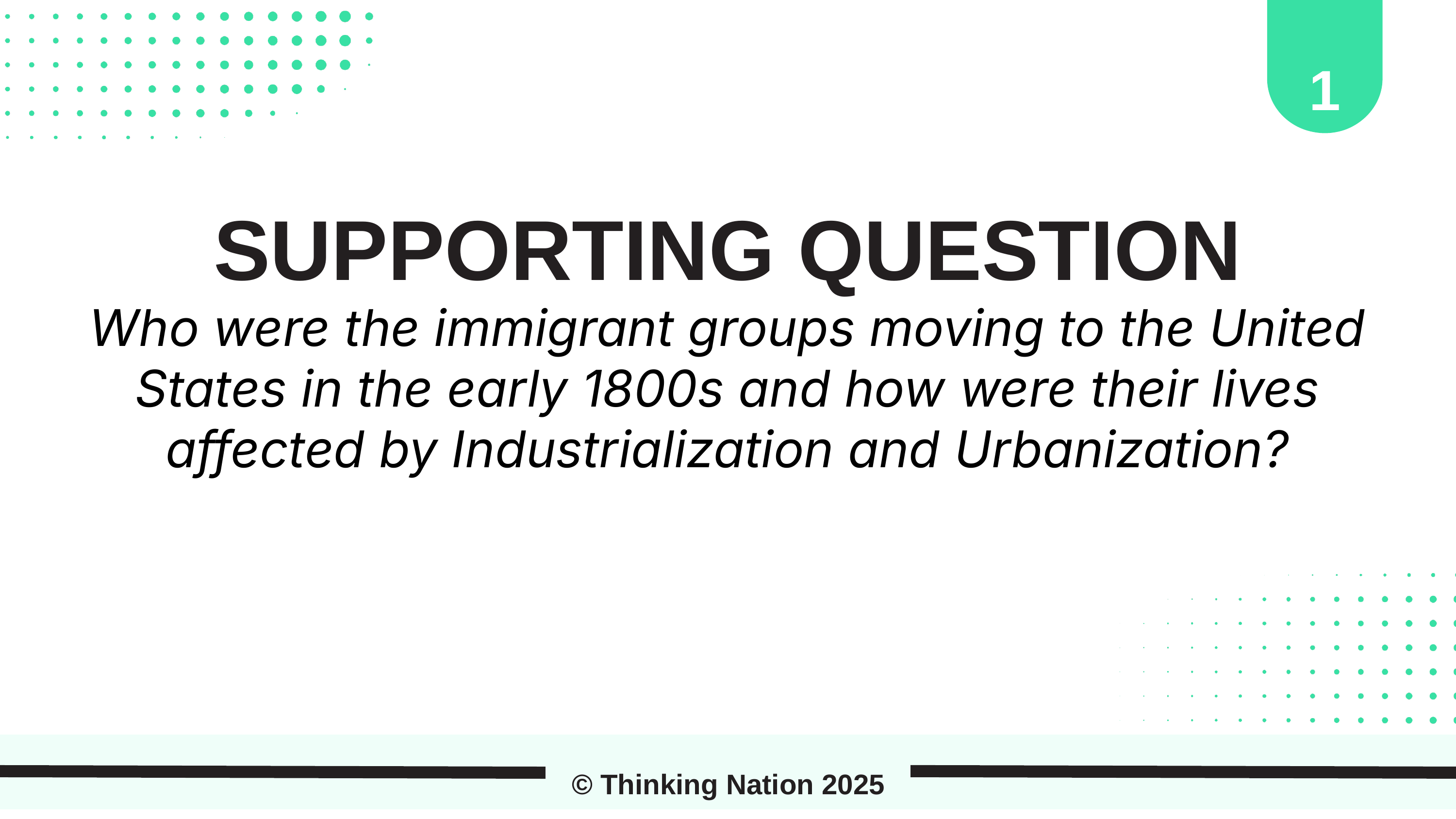

1
SUPPORTING QUESTION
Who were the immigrant groups moving to the United States in the early 1800s and how were their lives affected by Industrialization and Urbanization?

© Thinking Nation 2025